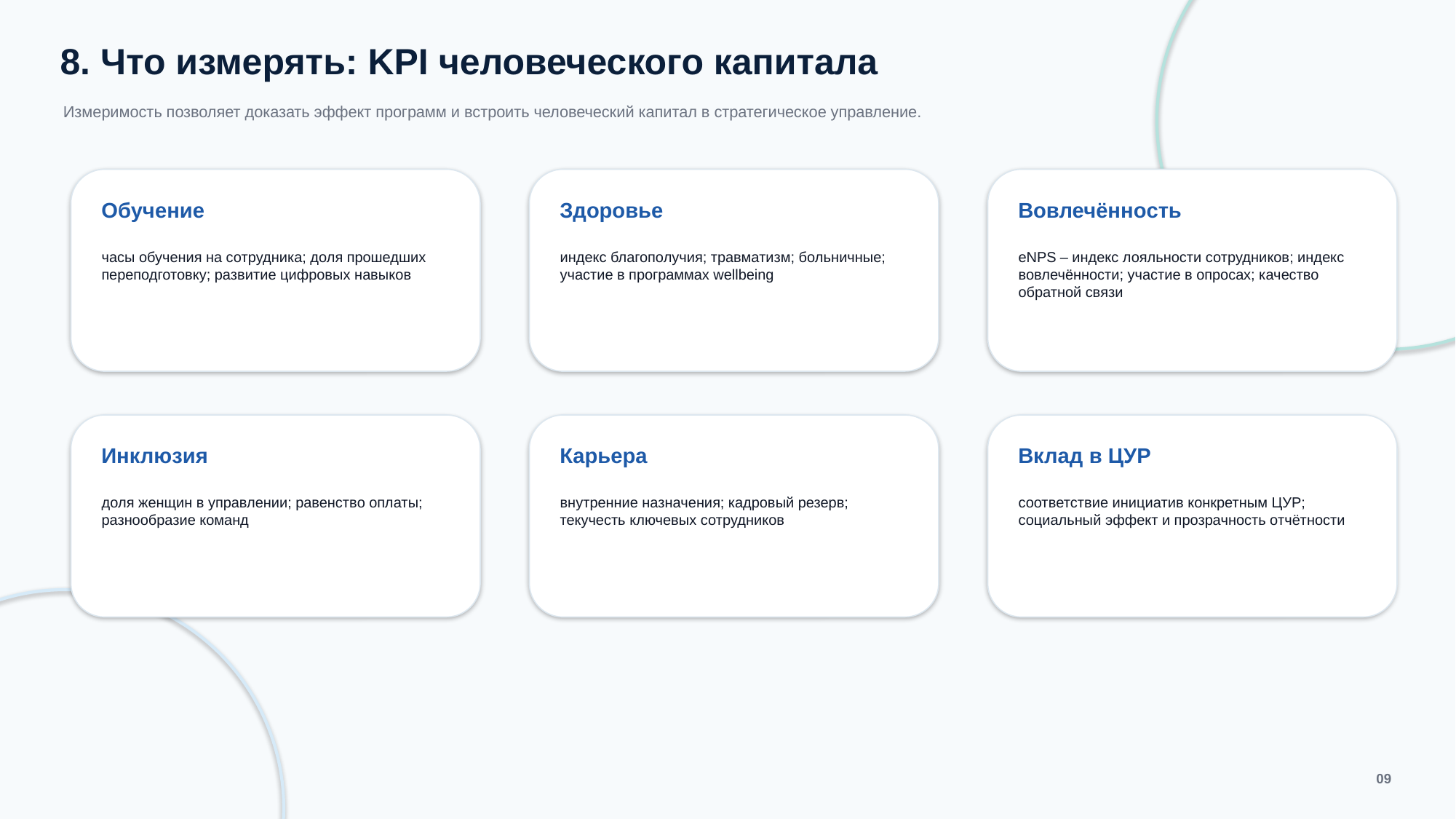

8. Что измерять: KPI человеческого капитала
Измеримость позволяет доказать эффект программ и встроить человеческий капитал в стратегическое управление.

Обучение
Здоровье
Вовлечённость
часы обучения на сотрудника; доля прошедших переподготовку; развитие цифровых навыков
индекс благополучия; травматизм; больничные; участие в программах wellbeing
eNPS – индекс лояльности сотрудников; индекс вовлечённости; участие в опросах; качество обратной связи

Инклюзия
Карьера
Вклад в ЦУР
доля женщин в управлении; равенство оплаты; разнообразие команд
внутренние назначения; кадровый резерв; текучесть ключевых сотрудников
соответствие инициатив конкретным ЦУР; социальный эффект и прозрачность отчётности

09